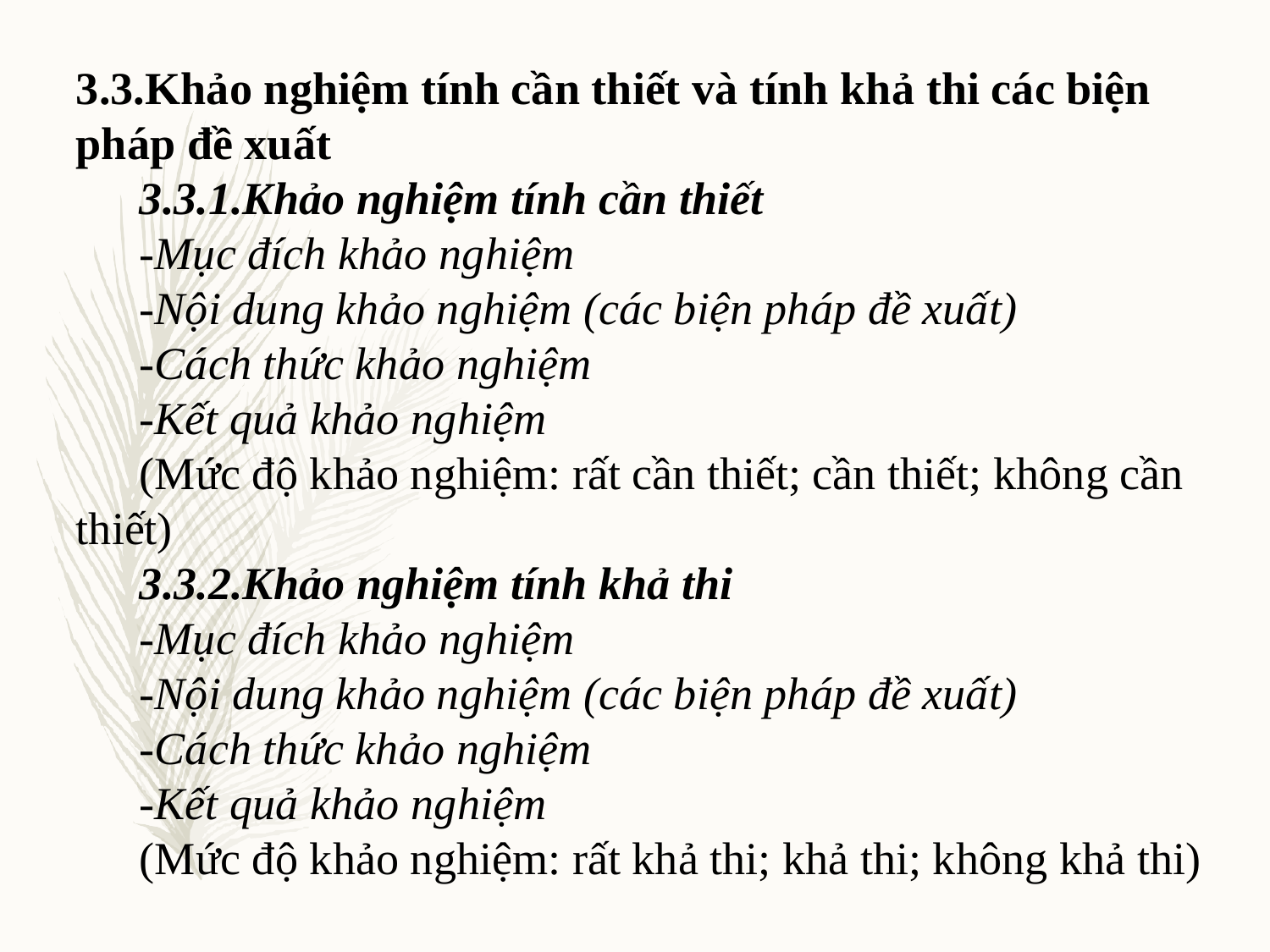

3.3.Khảo nghiệm tính cần thiết và tính khả thi các biện pháp đề xuất
3.3.1.Khảo nghiệm tính cần thiết
-Mục đích khảo nghiệm
-Nội dung khảo nghiệm (các biện pháp đề xuất)
-Cách thức khảo nghiệm
-Kết quả khảo nghiệm
(Mức độ khảo nghiệm: rất cần thiết; cần thiết; không cần thiết)
3.3.2.Khảo nghiệm tính khả thi
-Mục đích khảo nghiệm
-Nội dung khảo nghiệm (các biện pháp đề xuất)
-Cách thức khảo nghiệm
-Kết quả khảo nghiệm
(Mức độ khảo nghiệm: rất khả thi; khả thi; không khả thi)